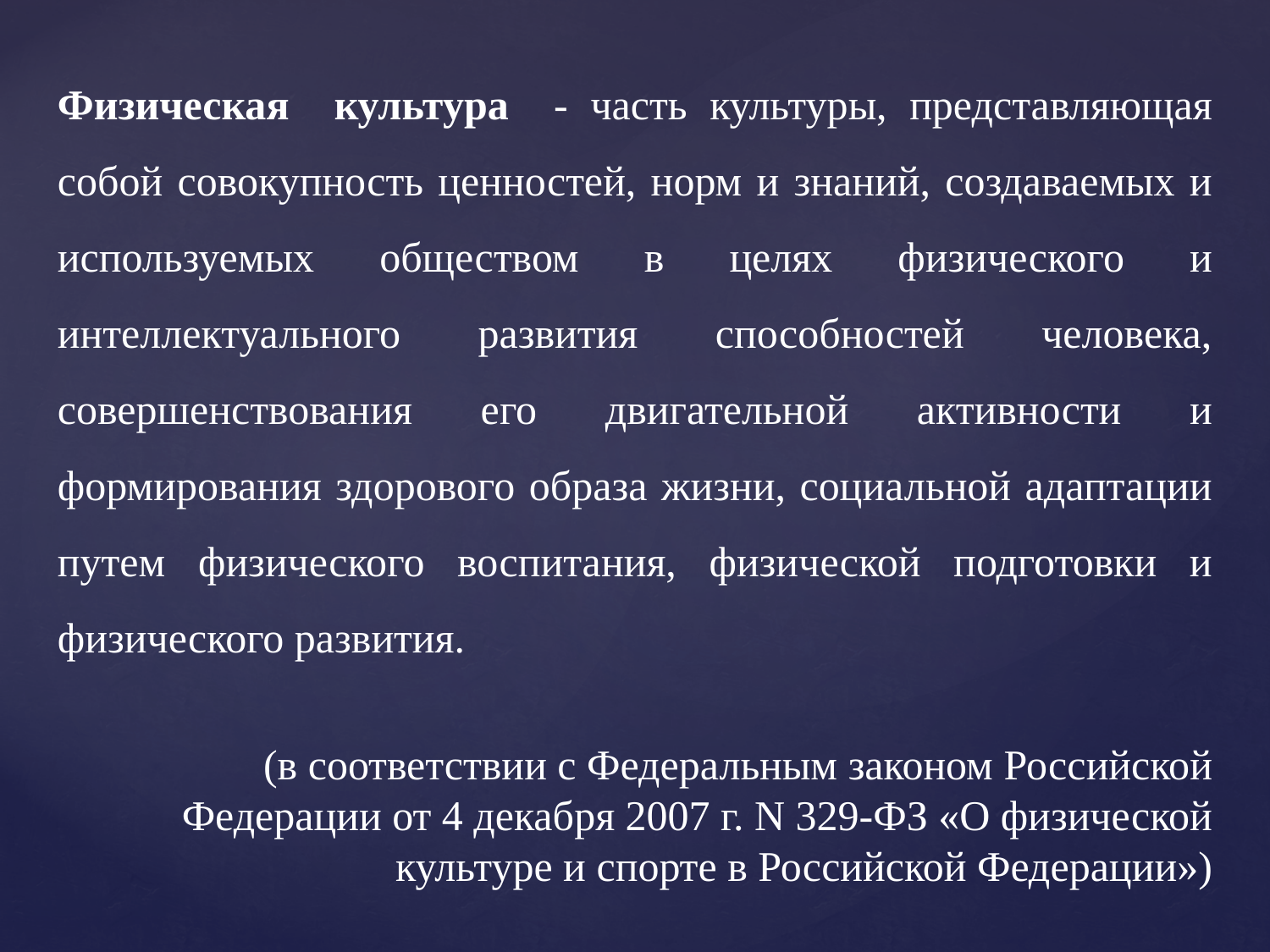

Физическая  культура  - часть культуры, представляющая собой совокупность ценностей, норм и знаний, создаваемых и используемых обществом в целях физического и интеллектуального развития способностей человека, совершенствования его двигательной активности и формирования здорового образа жизни, социальной адаптации путем физического воспитания, физической подготовки и физического развития.

(в соответствии с Федеральным законом Российской Федерации от 4 декабря 2007 г. N 329-ФЗ «О физической культуре и спорте в Российской Федерации»)